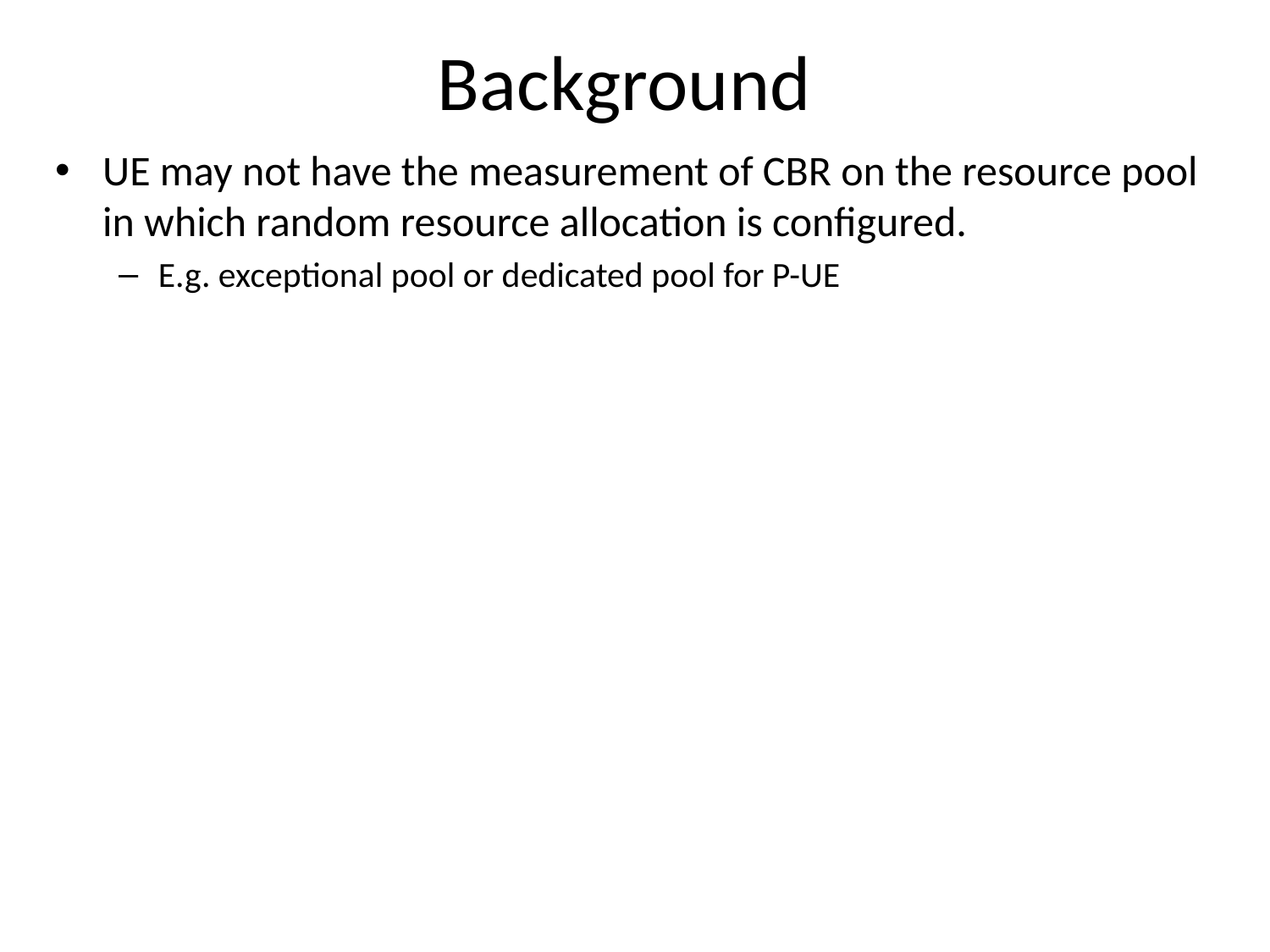

# Background
UE may not have the measurement of CBR on the resource pool in which random resource allocation is configured.
E.g. exceptional pool or dedicated pool for P-UE